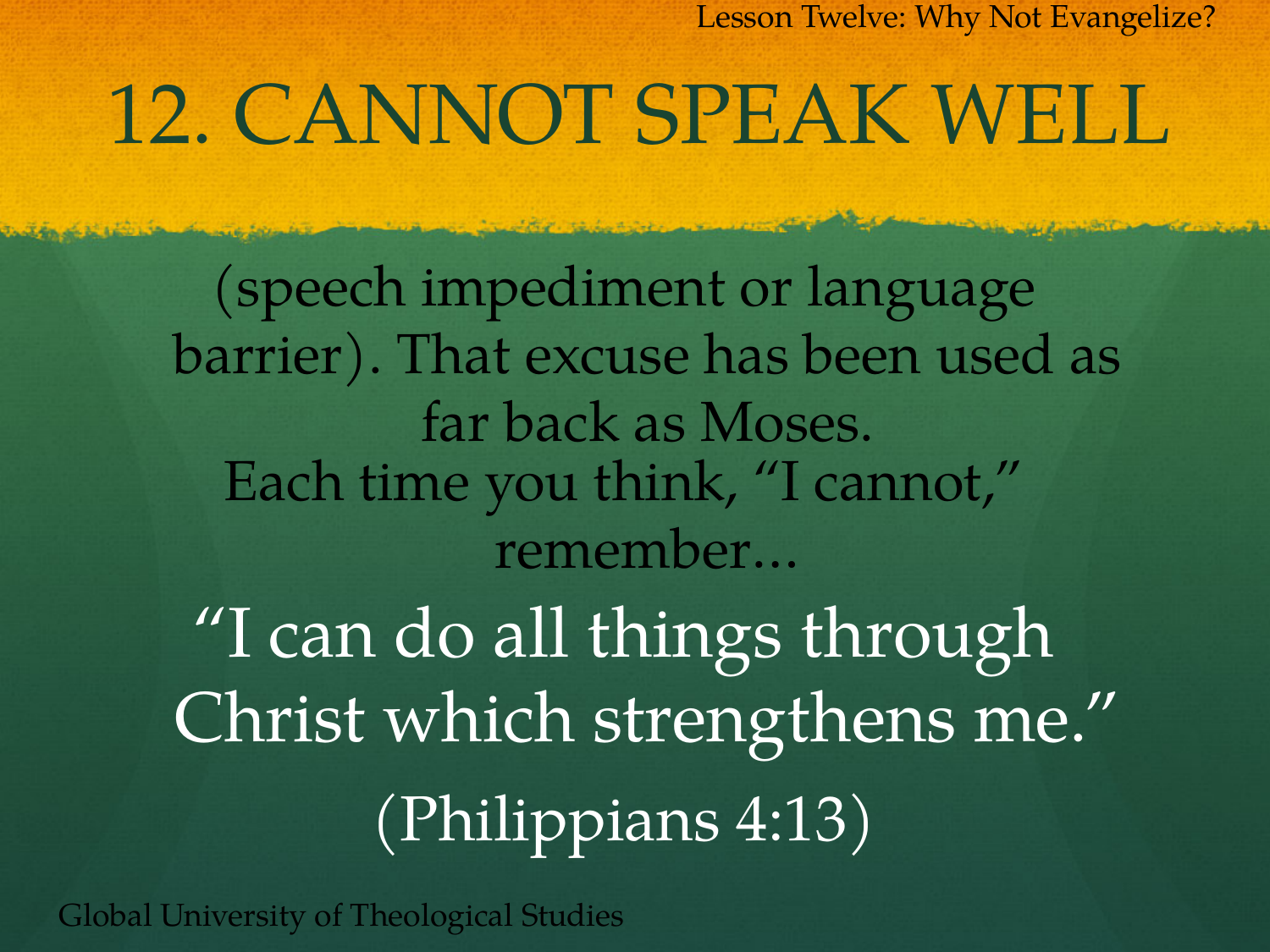

Lesson Twelve: Why Not Evangelize?

# 12. Cannot Speak Well
(speech impediment or language barrier). That excuse has been used as far back as Moses.
Each time you think, “I cannot,” remember…
“I can do all things through Christ which strengthens me.”
(Philippians 4:13)
Global University of Theological Studies